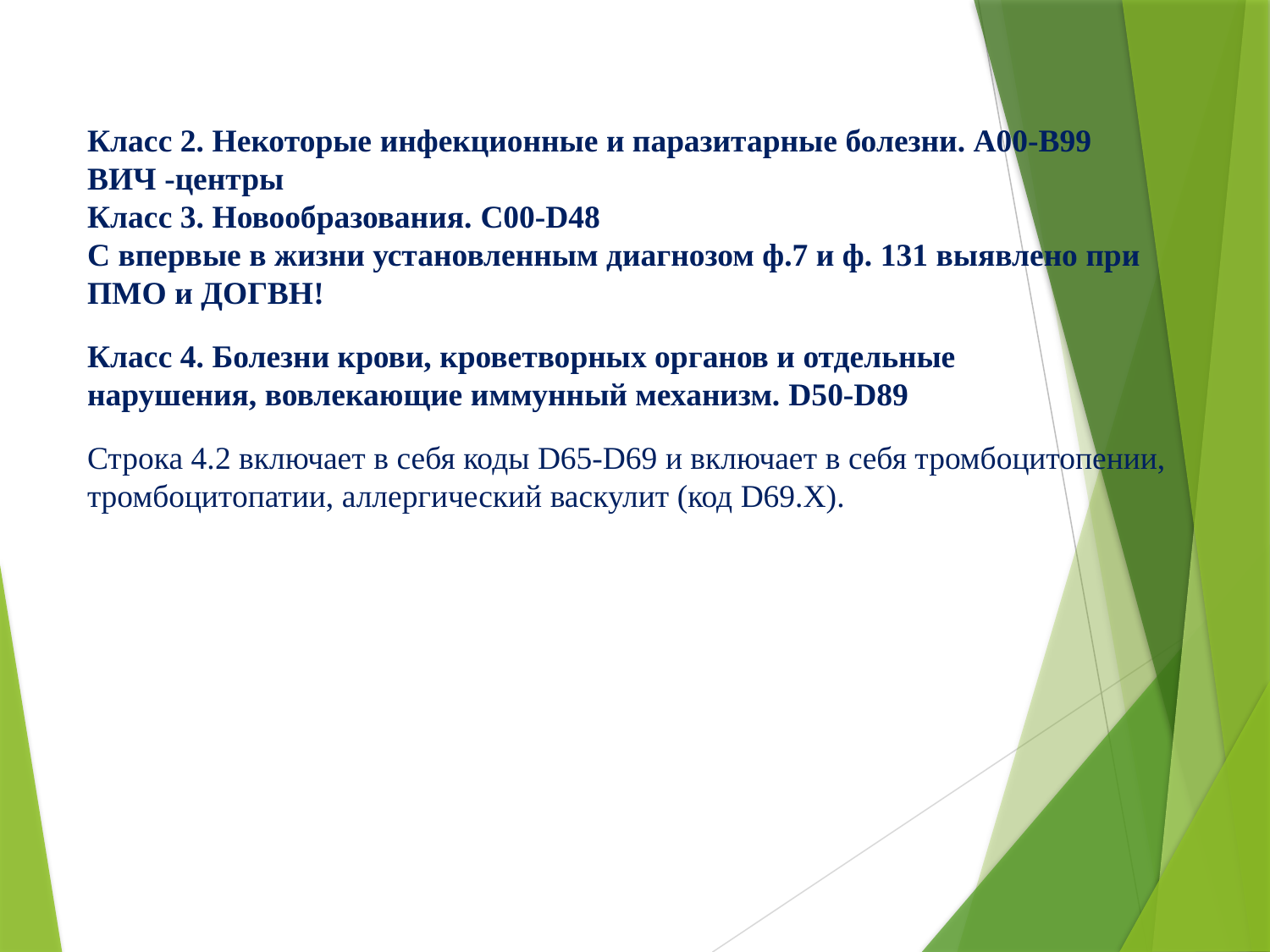

Класс 2. Некоторые инфекционные и паразитарные болезни. А00-В99
ВИЧ -центры
Класс 3. Новообразования. C00-D48
С впервые в жизни установленным диагнозом ф.7 и ф. 131 выявлено при ПМО и ДОГВН!

Класс 4. Болезни крови, кроветворных органов и отдельные
нарушения, вовлекающие иммунный механизм. D50-D89
Строка 4.2 включает в себя коды D65-D69 и включает в себя тромбоцитопении, тромбоцитопатии, аллергический васкулит (код D69.X).